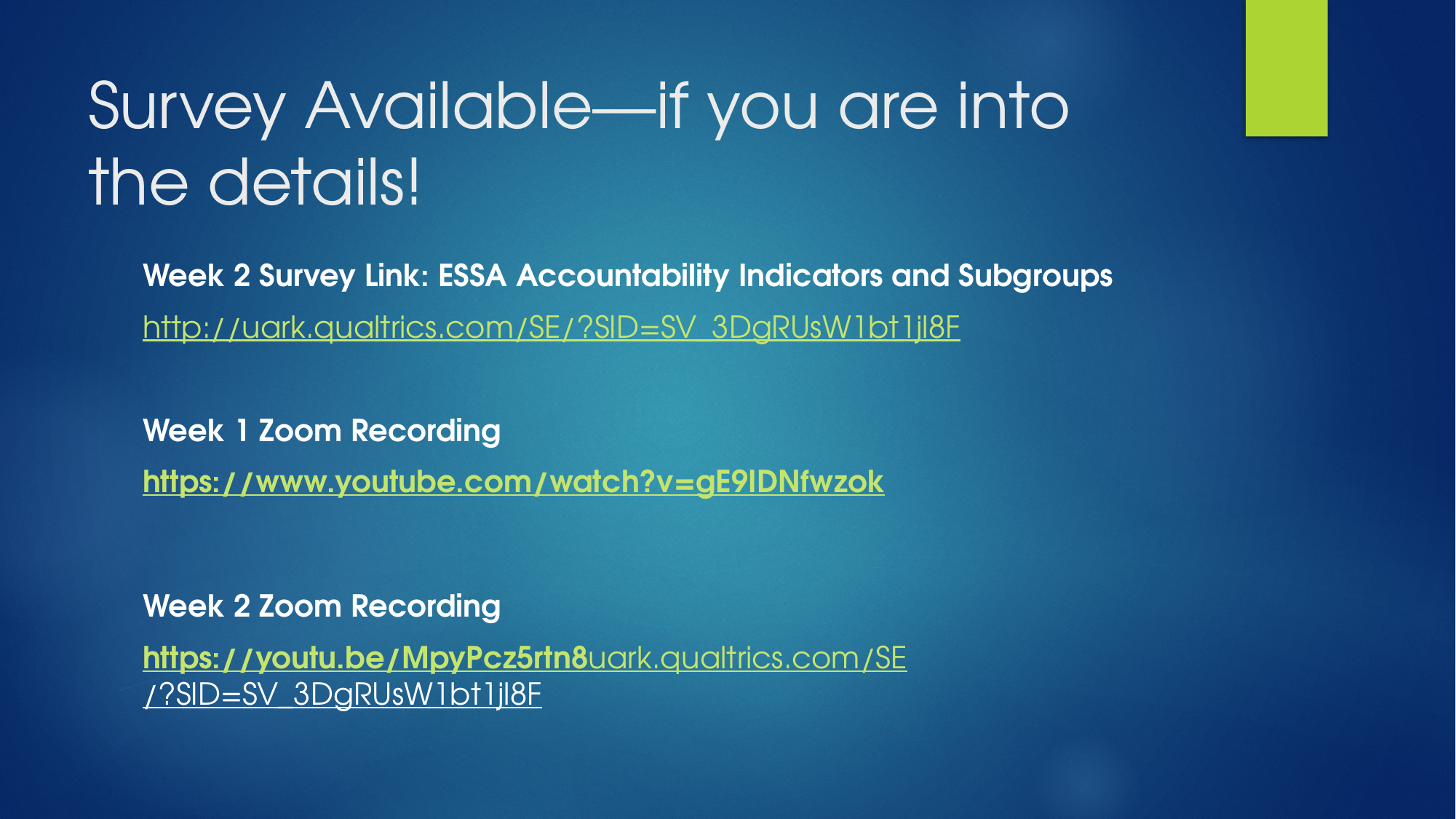

# Survey Available—if you are into the details!
Week 2 Survey Link: ESSA Accountability Indicators and Subgroups
http://uark.qualtrics.com/SE/?SID=SV_3DgRUsW1bt1jl8F

Week 1 Zoom Recording
https://www.youtube.com/watch?v=gE9IDNfwzok
Week 2 Zoom Recording
https://youtu.be/MpyPcz5rtn8uark.qualtrics.com/SE/?SID=SV_3DgRUsW1bt1jl8F